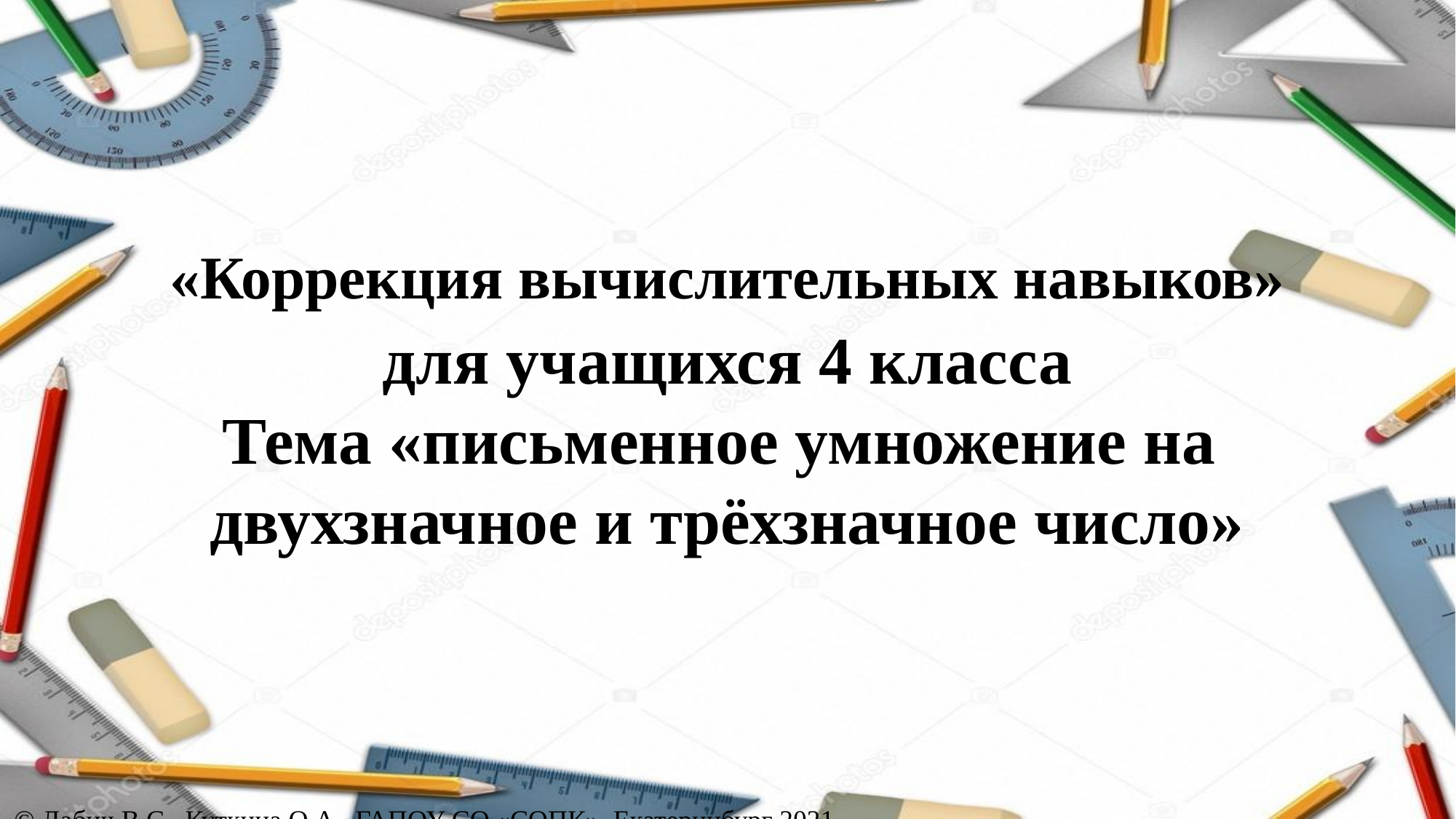

«Коррекция вычислительных навыков»
для учащихся 4 класса
Тема «письменное умножение на  двухзначное и трёхзначное число»
© Лабич В.С., Куткина О.А., ГАПОУ СО «СОПК», Екатеринбург 2021